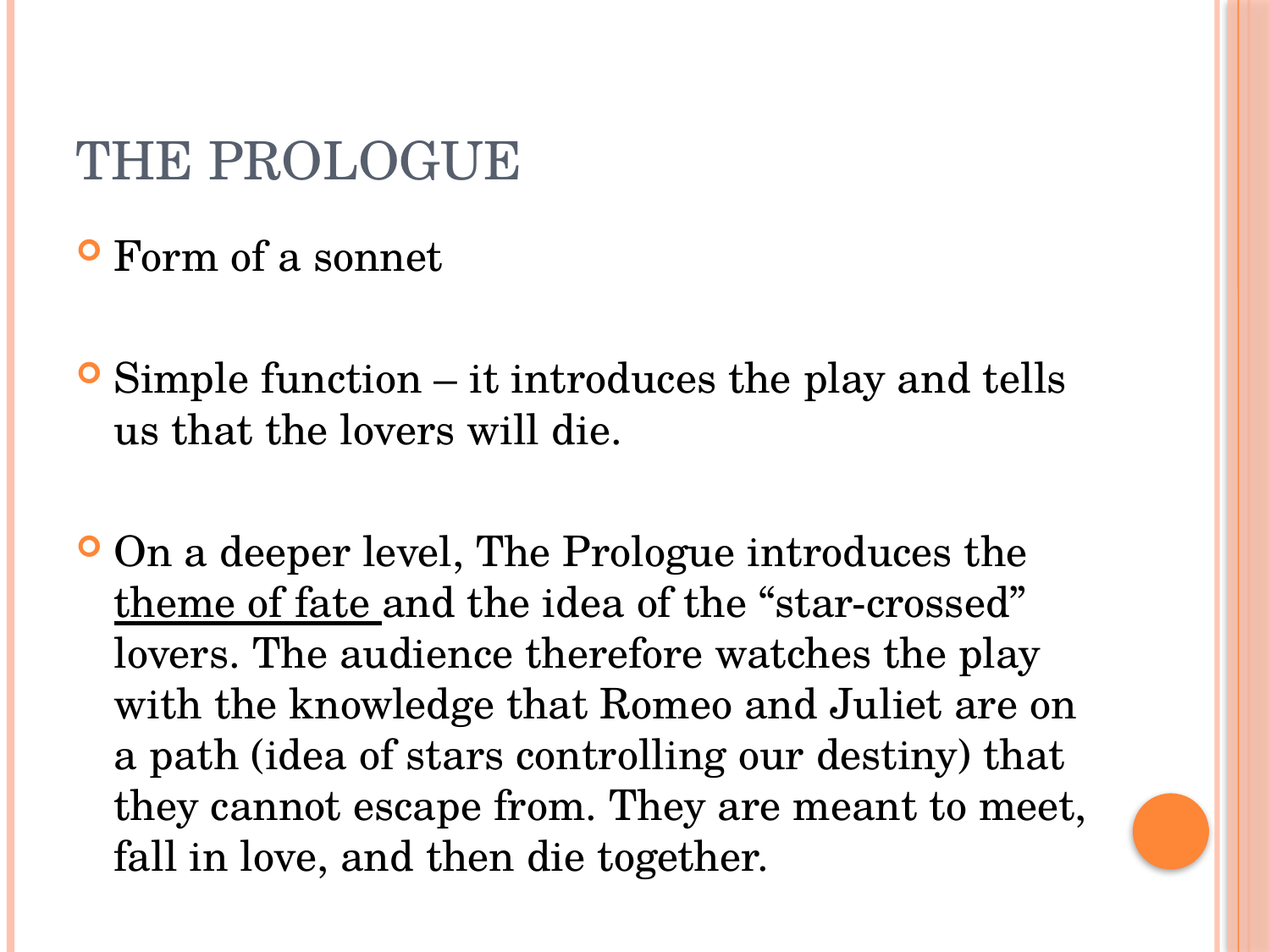

# The prologue
Form of a sonnet

Simple function – it introduces the play and tells us that the lovers will die.

On a deeper level, The Prologue introduces the theme of fate and the idea of the “star-crossed” lovers. The audience therefore watches the play with the knowledge that Romeo and Juliet are on a path (idea of stars controlling our destiny) that they cannot escape from. They are meant to meet, fall in love, and then die together.